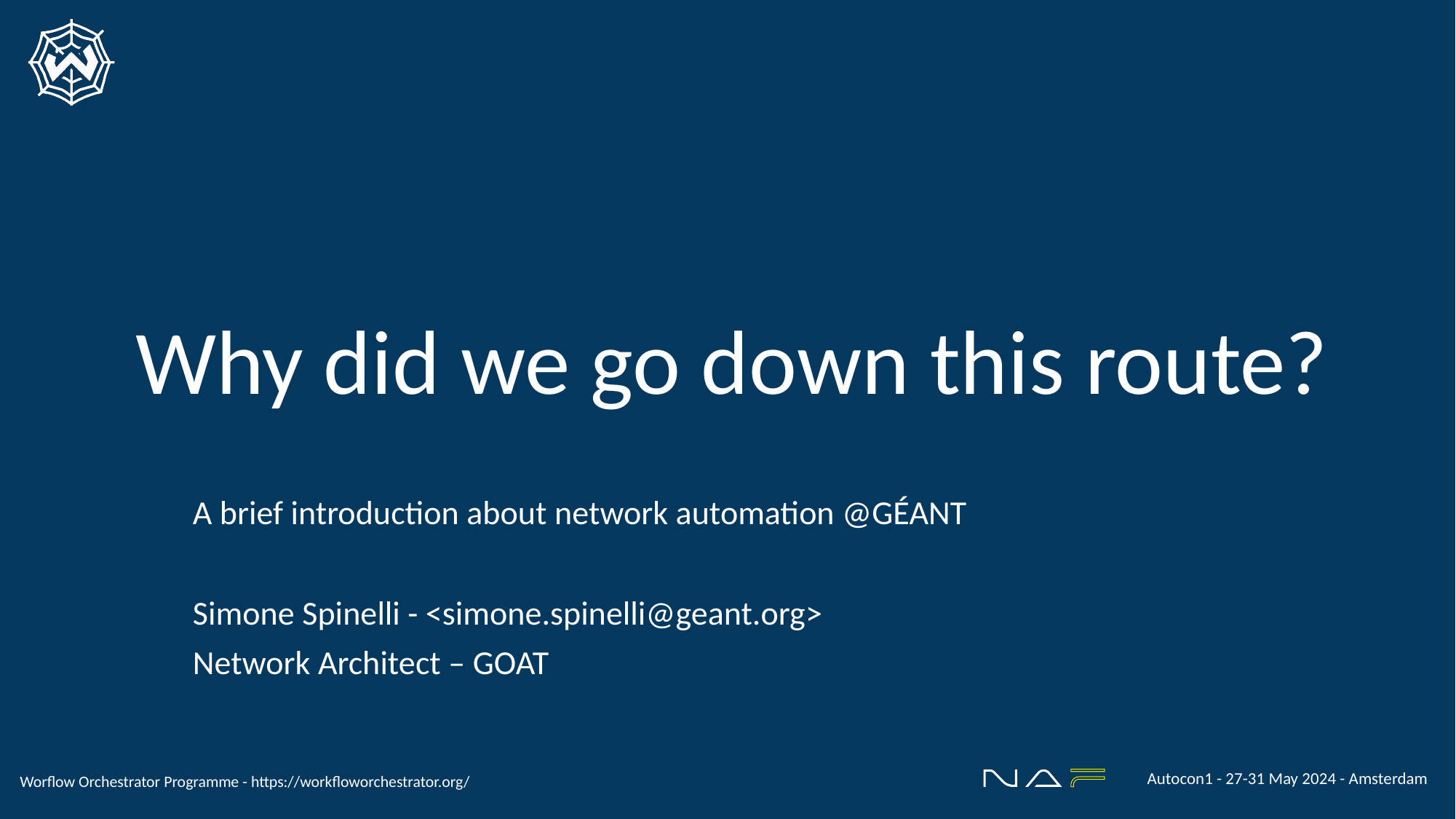

# Why did we go down this route?
A brief introduction about network automation @GÉANT

Simone Spinelli - <simone.spinelli@geant.org>
Network Architect – GOAT
Autocon1 - 27-31 May 2024 - Amsterdam
Worflow Orchestrator Programme - https://workfloworchestrator.org/